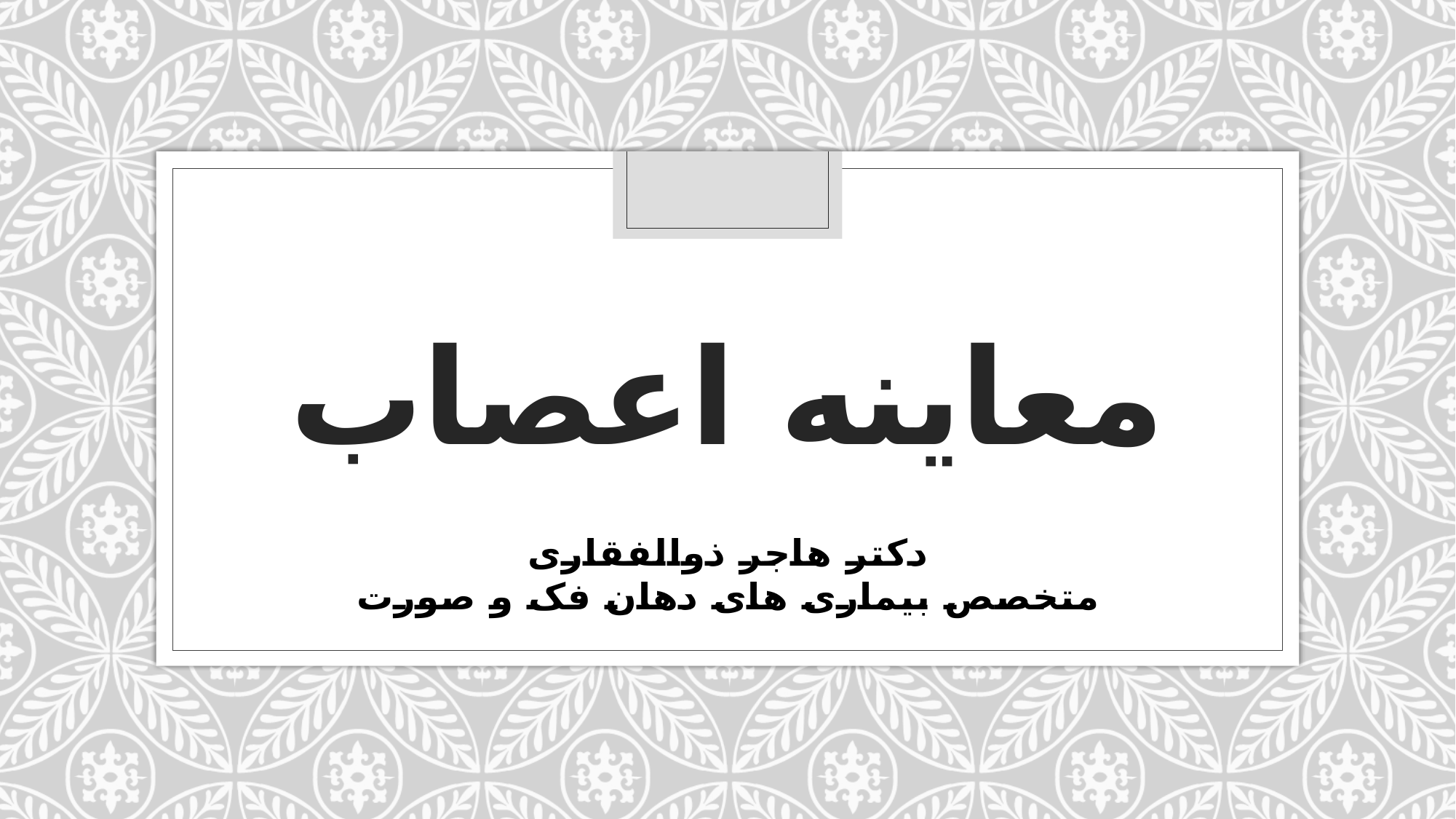

# معاینه اعصاب
دکتر هاجر ذوالفقاری
متخصص بیماری های دهان فک و صورت